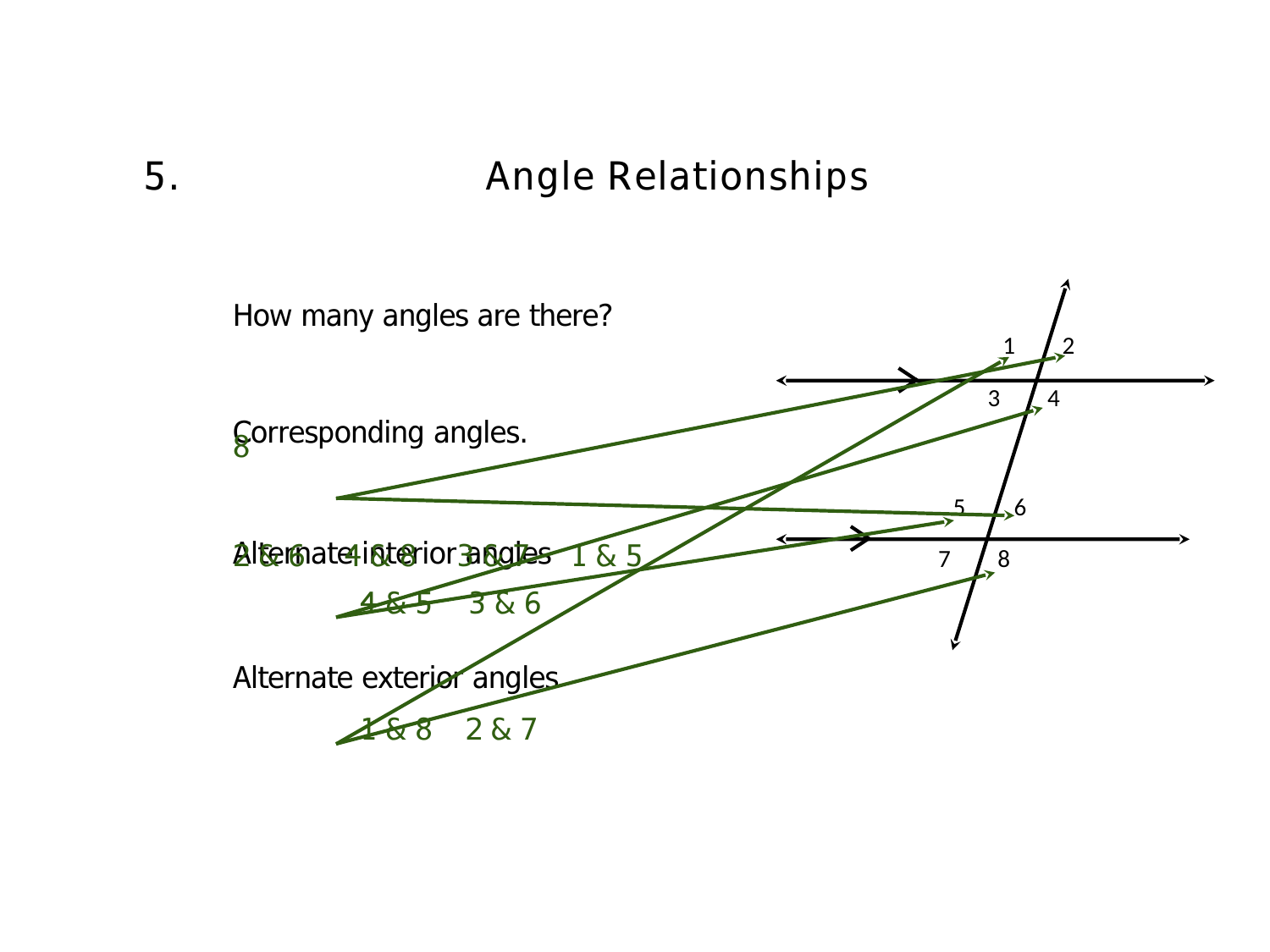

5.	Angle Relationships

	How many angles are there?
1
2
		8

3
4

	Corresponding angles.
		2 & 6
		4 & 8
		3 & 7
		1 & 5
5
6
	Alternate interior angles
7
8
		4 & 5
		3 & 6
	Alternate exterior angles
		1 & 8
		2 & 7